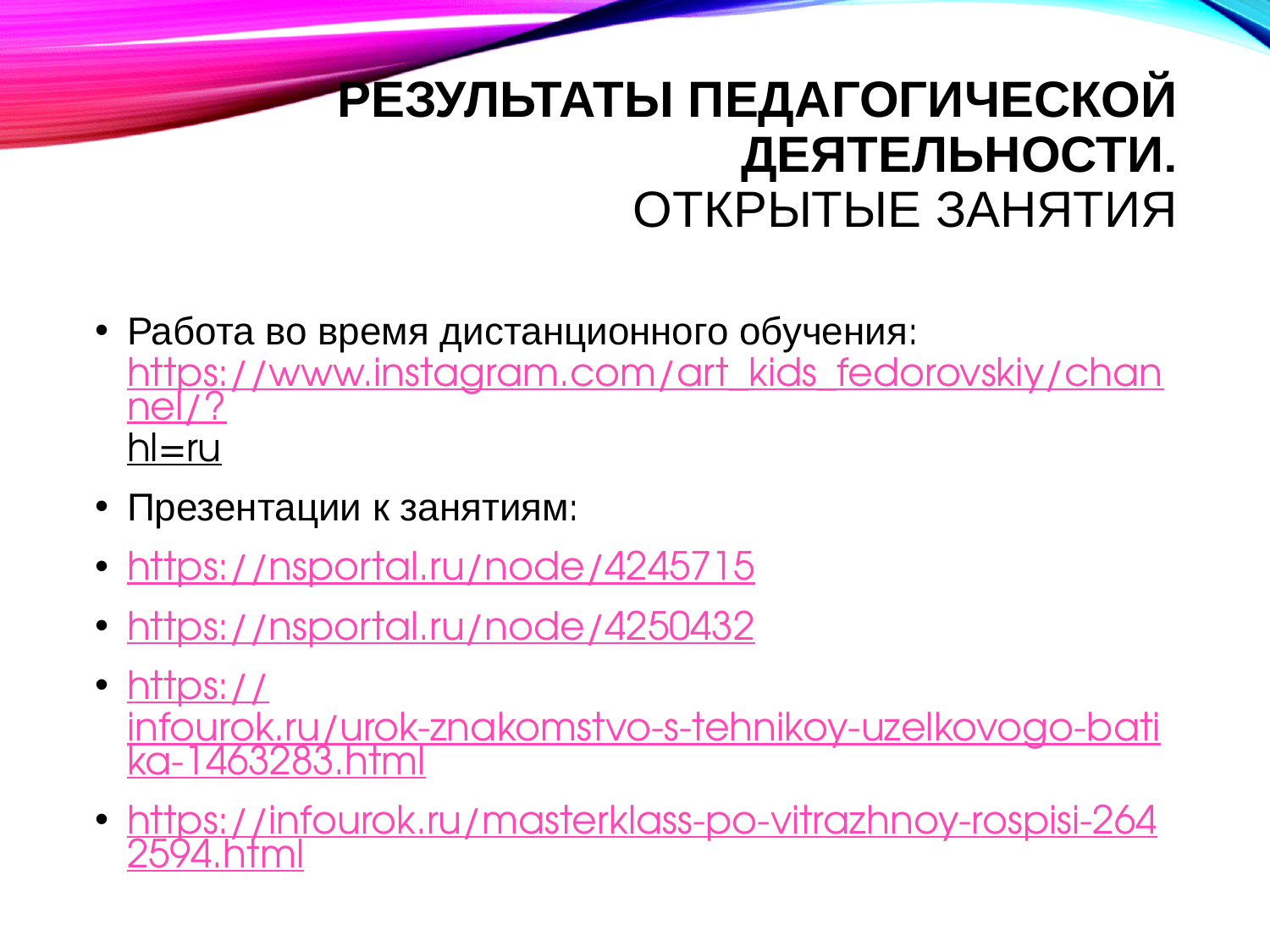

# Результаты педагогической деятельности. Открытые занятия
Работа во время дистанционного обучения: https://www.instagram.com/art_kids_fedorovskiy/channel/?hl=ru
Презентации к занятиям:
https://nsportal.ru/node/4245715
https://nsportal.ru/node/4250432
https://infourok.ru/urok-znakomstvo-s-tehnikoy-uzelkovogo-batika-1463283.html
https://infourok.ru/masterklass-po-vitrazhnoy-rospisi-2642594.html